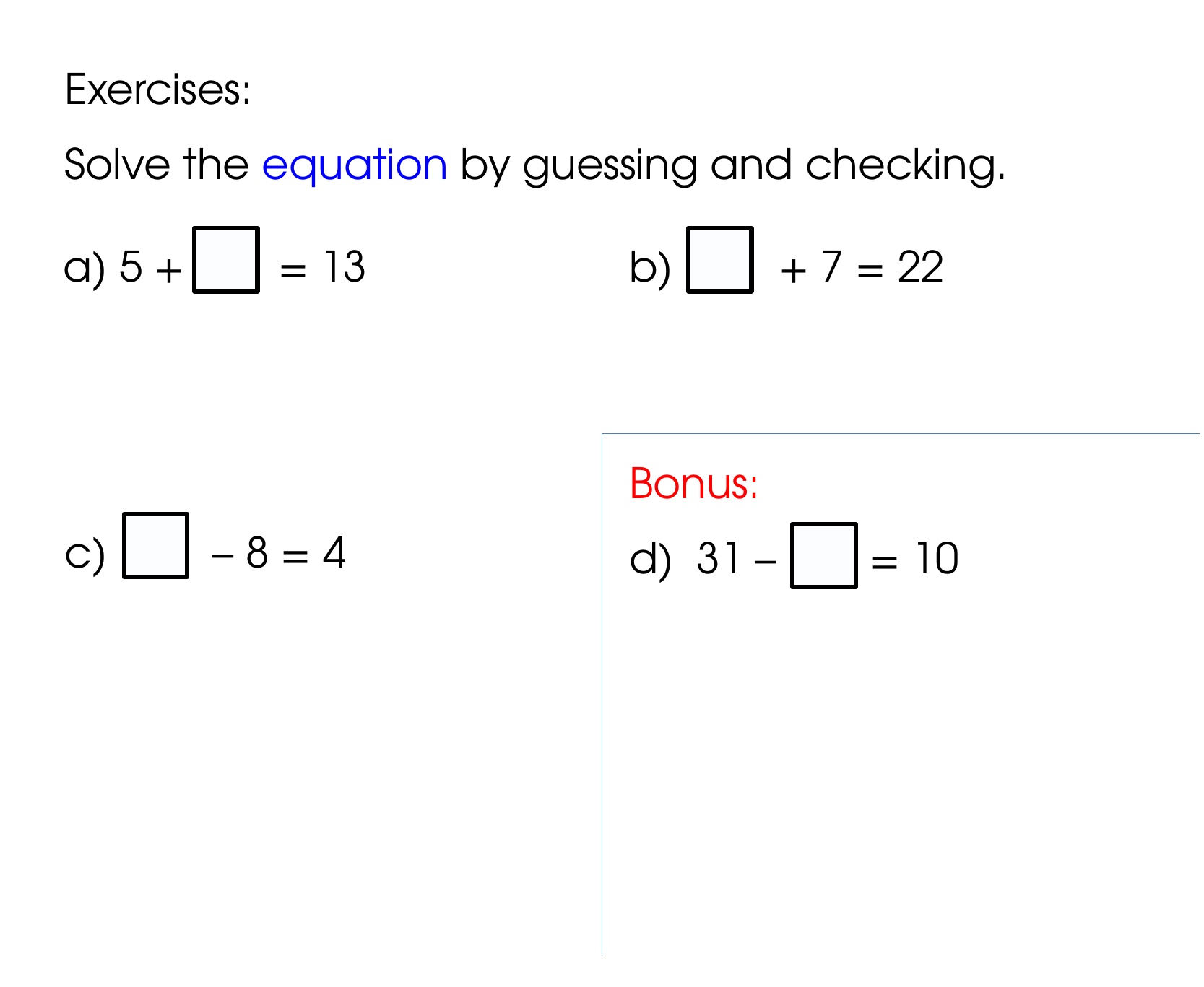

Exercises:
Solve the equation by guessing and checking.

a) 5 +        = 13

b)         + 7 = 22
Bonus:
d)  31 –        = 10

c)         – 8 = 4